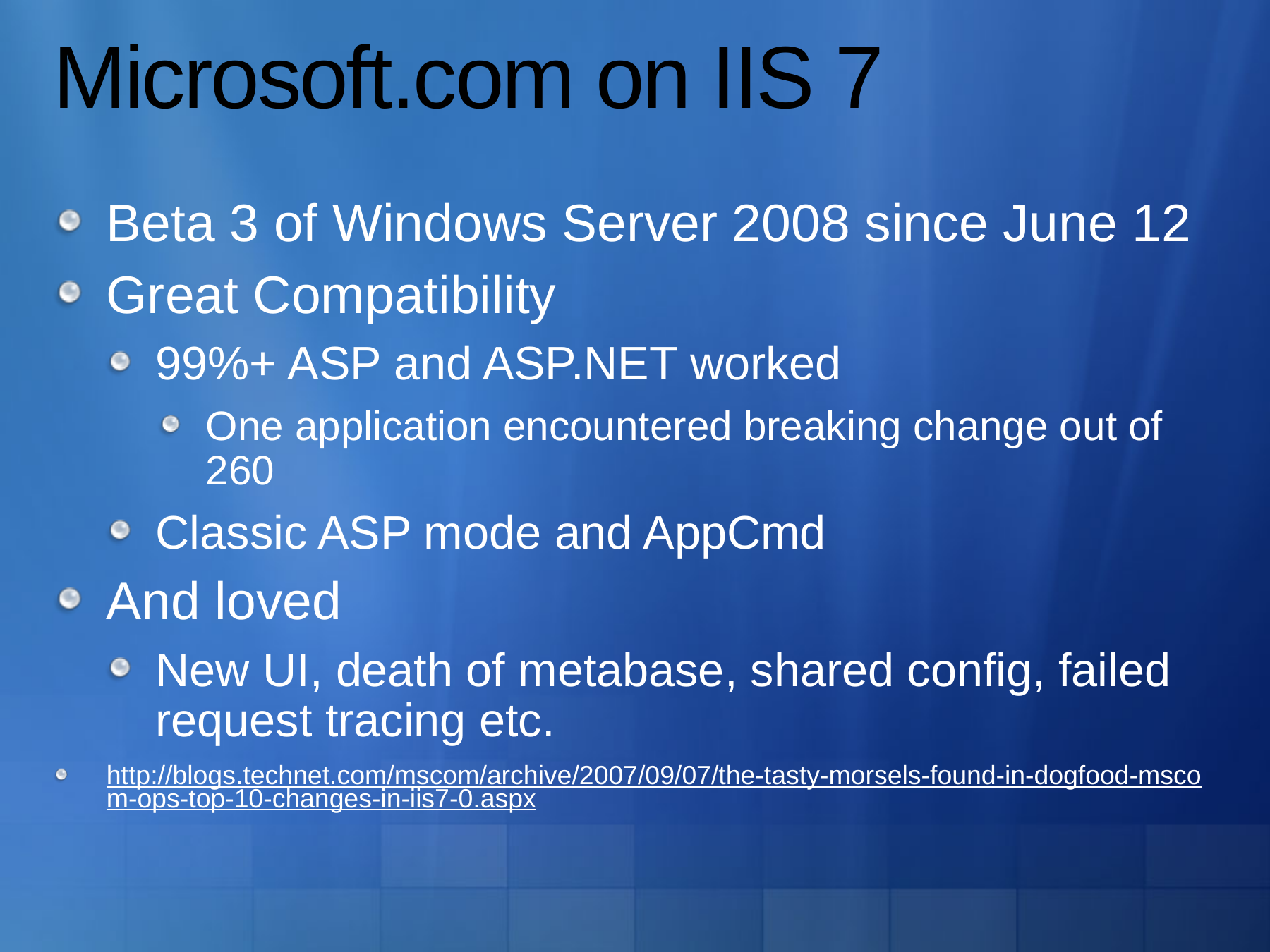

# Microsoft.com on IIS 7
Beta 3 of Windows Server 2008 since June 12
Great Compatibility
99%+ ASP and ASP.NET worked
One application encountered breaking change out of 260
Classic ASP mode and AppCmd
And loved
New UI, death of metabase, shared config, failed request tracing etc.
http://blogs.technet.com/mscom/archive/2007/09/07/the-tasty-morsels-found-in-dogfood-mscom-ops-top-10-changes-in-iis7-0.aspx